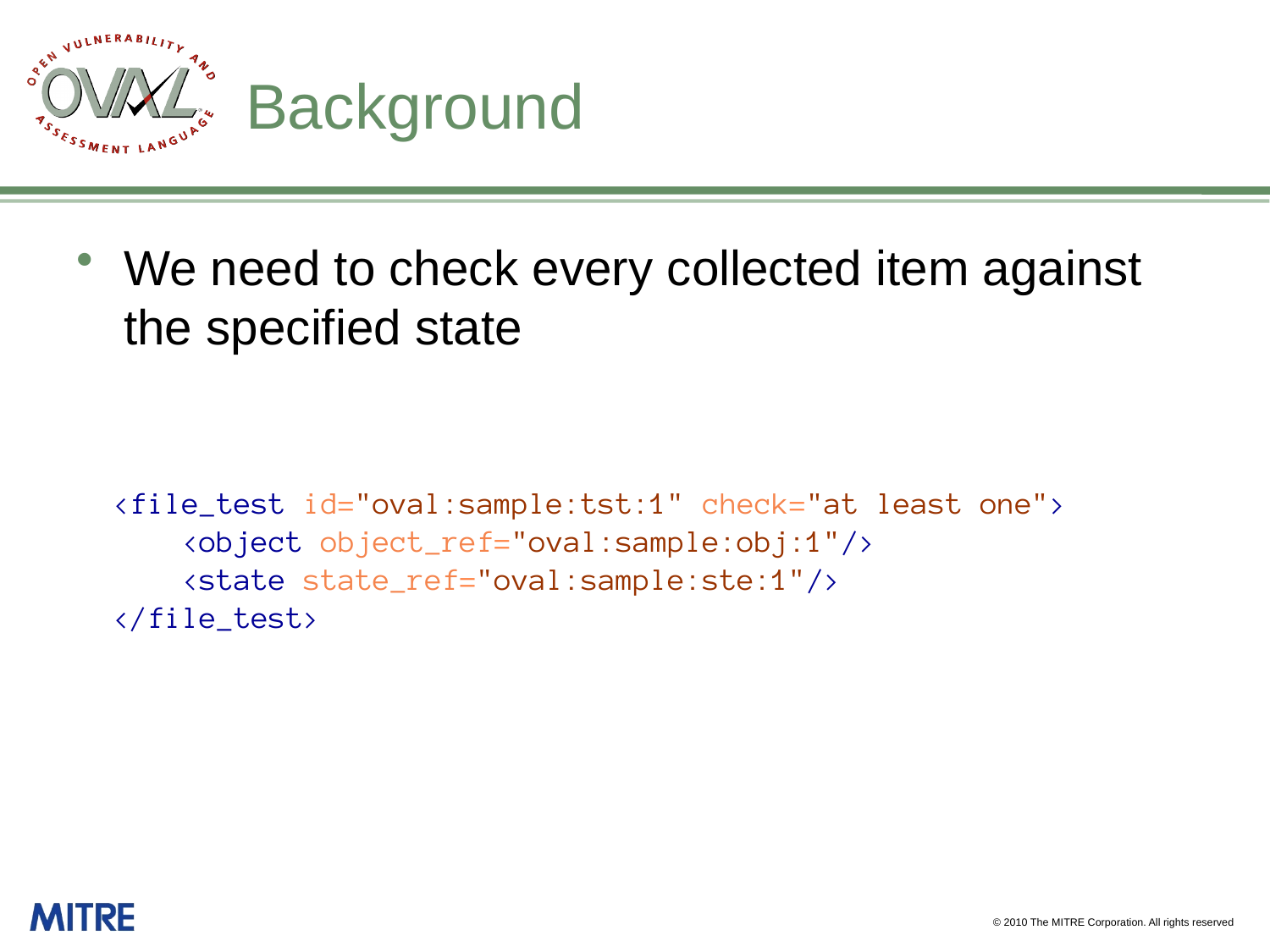

# Background
We need to check every collected item against the specified state
<file_test id="oval:sample:tst:1" check="at least one">
    <object object_ref="oval:sample:obj:1"/>
    <state state_ref="oval:sample:ste:1"/>
</file_test>